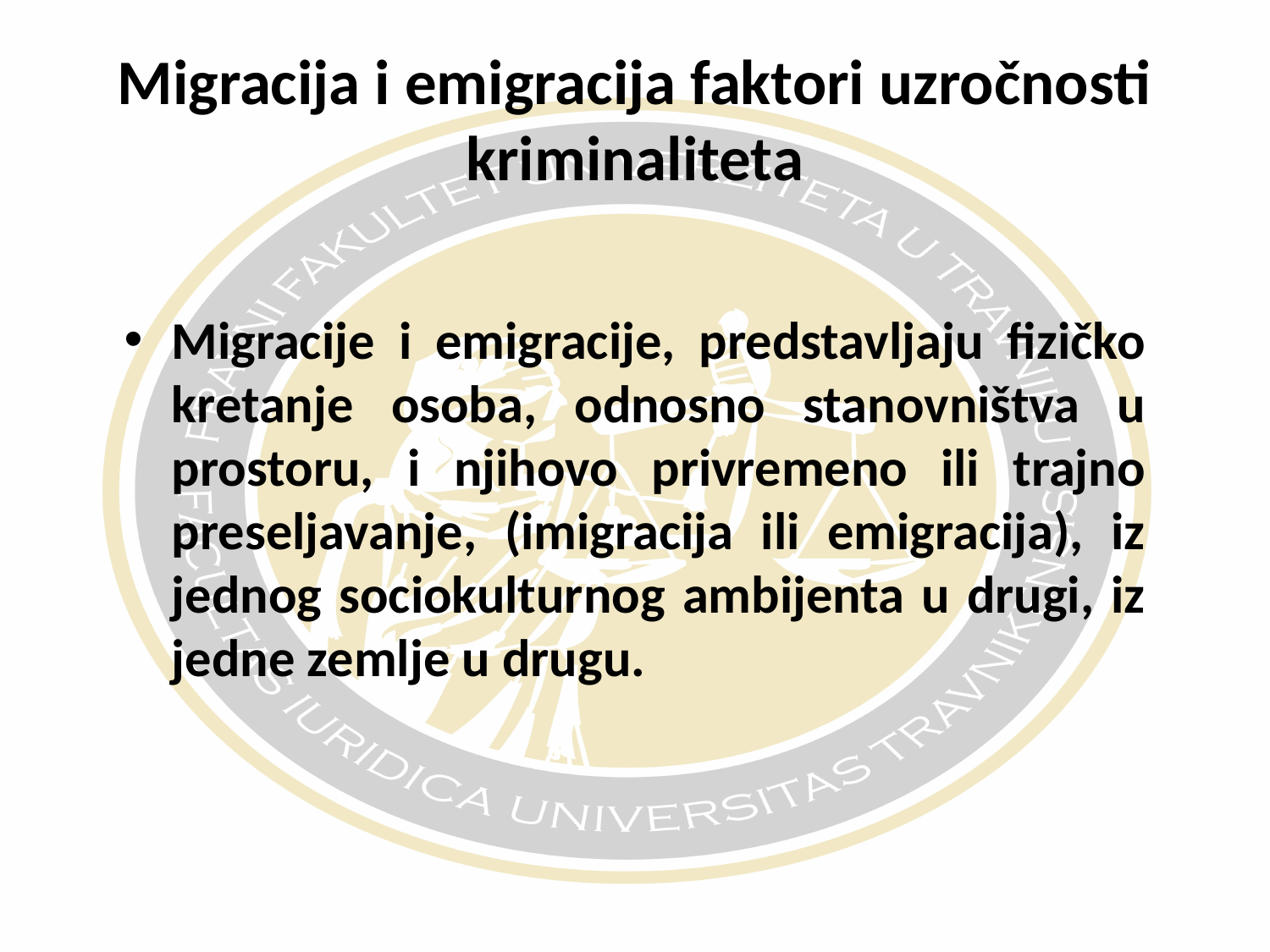

# Migracija i emigracija faktori uzročnosti kriminaliteta

Migracije i emigracije, predstavljaju fizičko kretanje osoba, odnosno stanovništva u prostoru, i njihovo privremeno ili trajno preseljavanje, (imigracija ili emigracija), iz jednog sociokulturnog ambijenta u drugi, iz jedne zemlje u drugu.